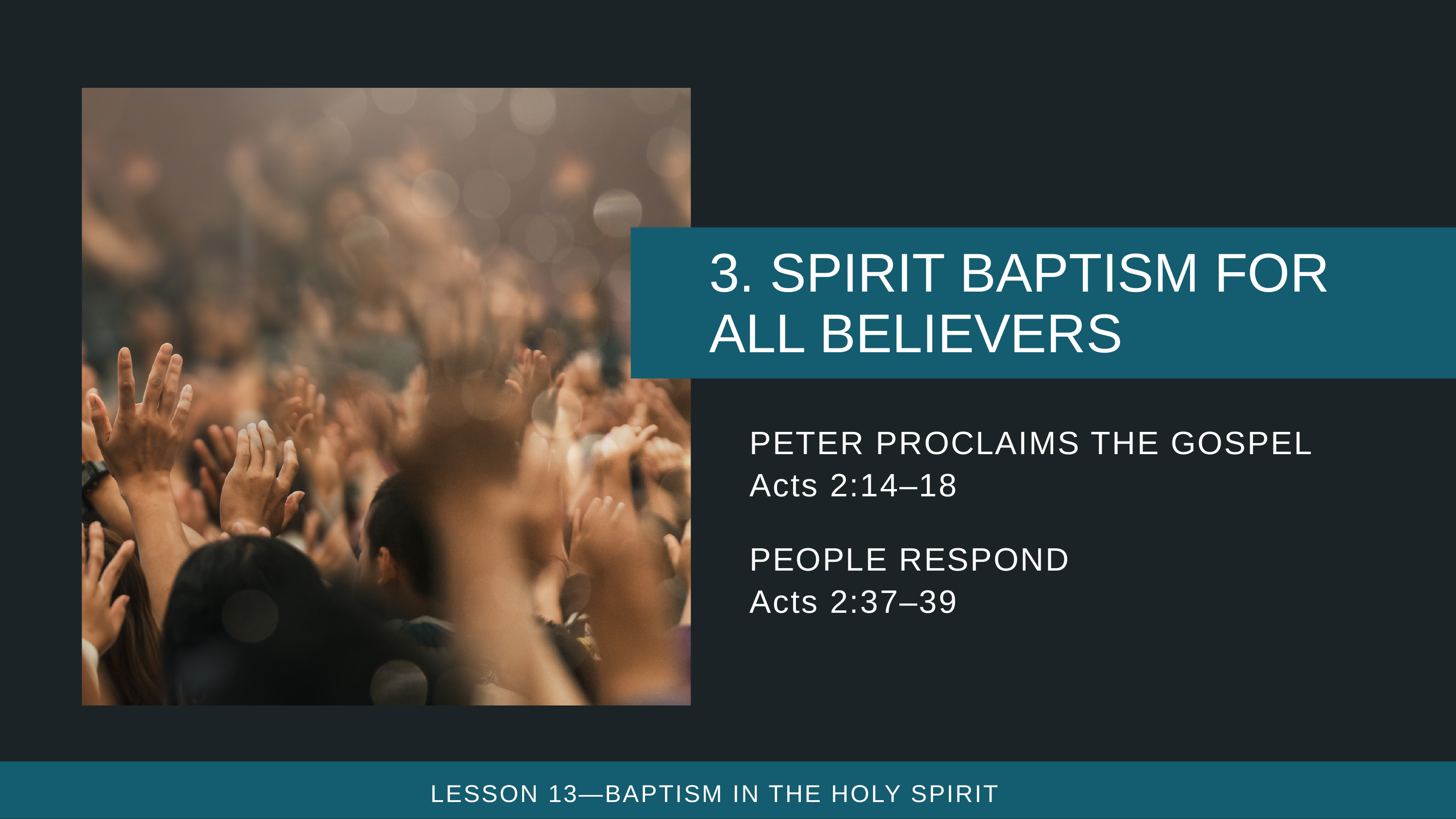

PETER PROCLAIMS THE GOSPEL
Acts 2:14–18
PEOPLE RESPOND
Acts 2:37–39